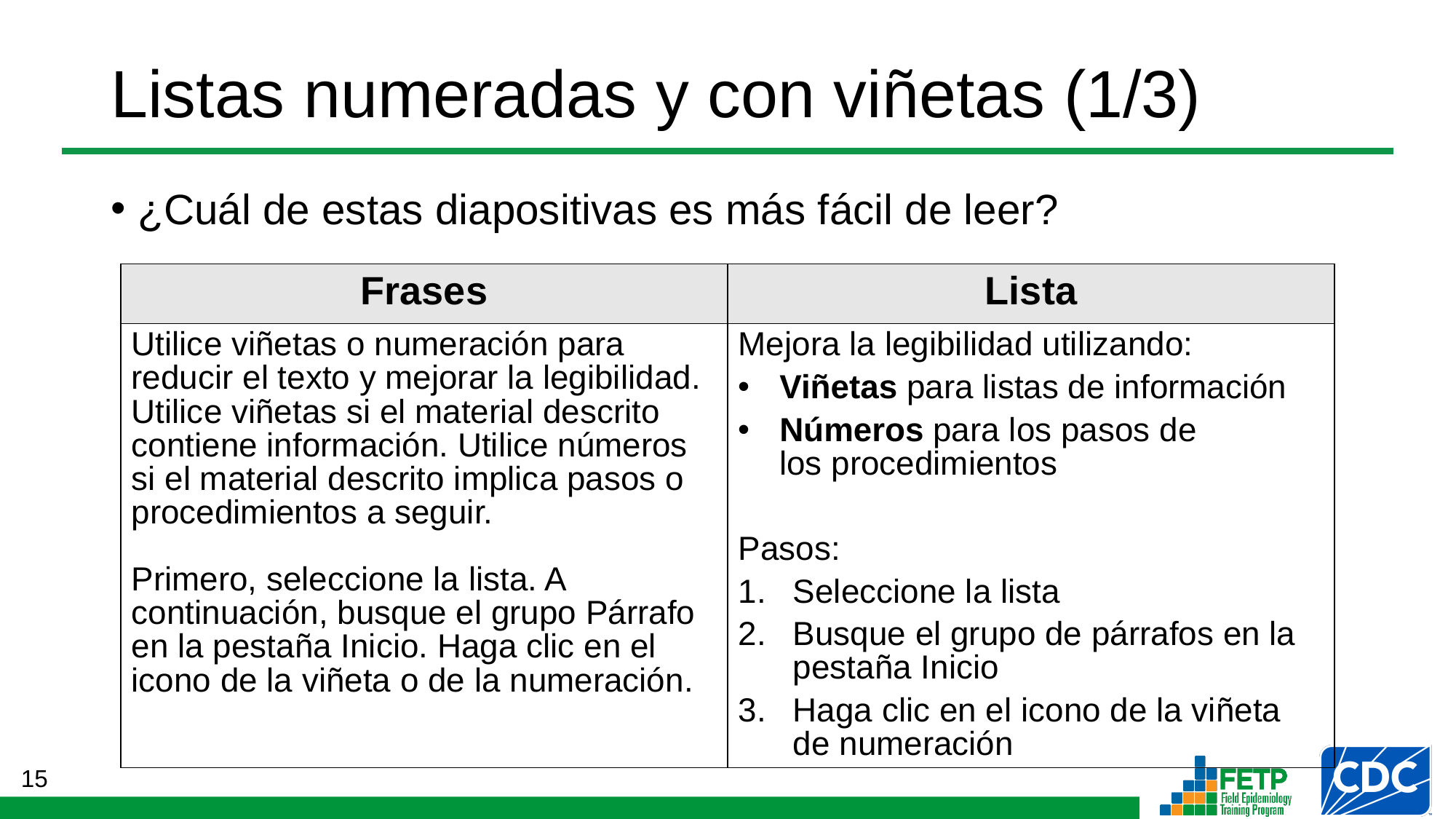

# Listas numeradas y con viñetas (1/3)
¿Cuál de estas diapositivas es más fácil de leer?
| Frases | Lista |
| --- | --- |
| Utilice viñetas o numeración para reducir el texto y mejorar la legibilidad. Utilice viñetas si el material descrito contiene información. Utilice números si el material descrito implica pasos o procedimientos a seguir. Primero, seleccione la lista. A continuación, busque el grupo Párrafo en la pestaña Inicio. Haga clic en el icono de la viñeta o de la numeración. | Mejora la legibilidad utilizando: Viñetas para listas de información Números para los pasos de los procedimientos Pasos: Seleccione la lista Busque el grupo de párrafos en la pestaña Inicio Haga clic en el icono de la viñeta de numeración |